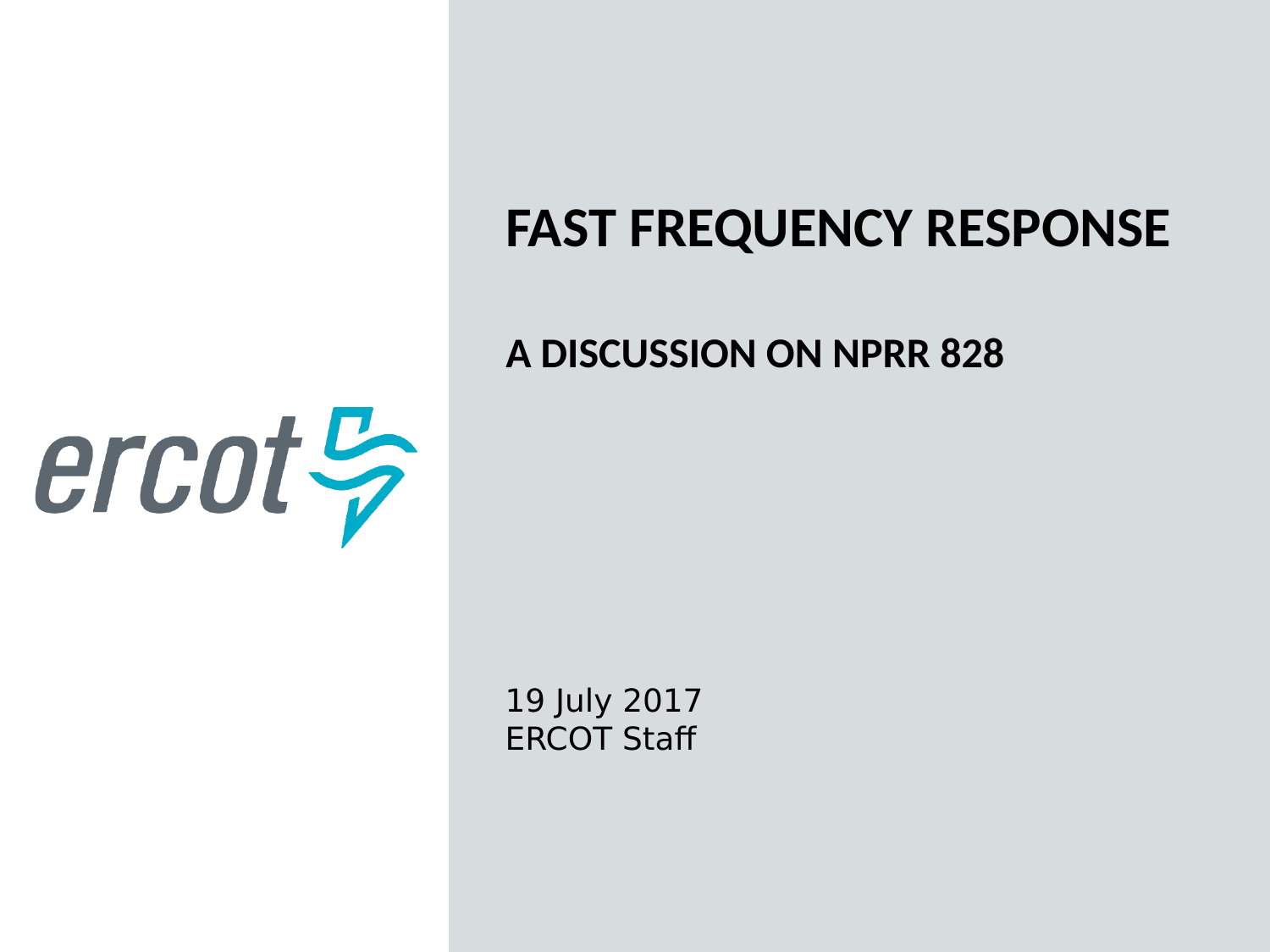

Fast Frequency Response

A Discussion On NPRR 828
19 July 2017
ERCOT Staff